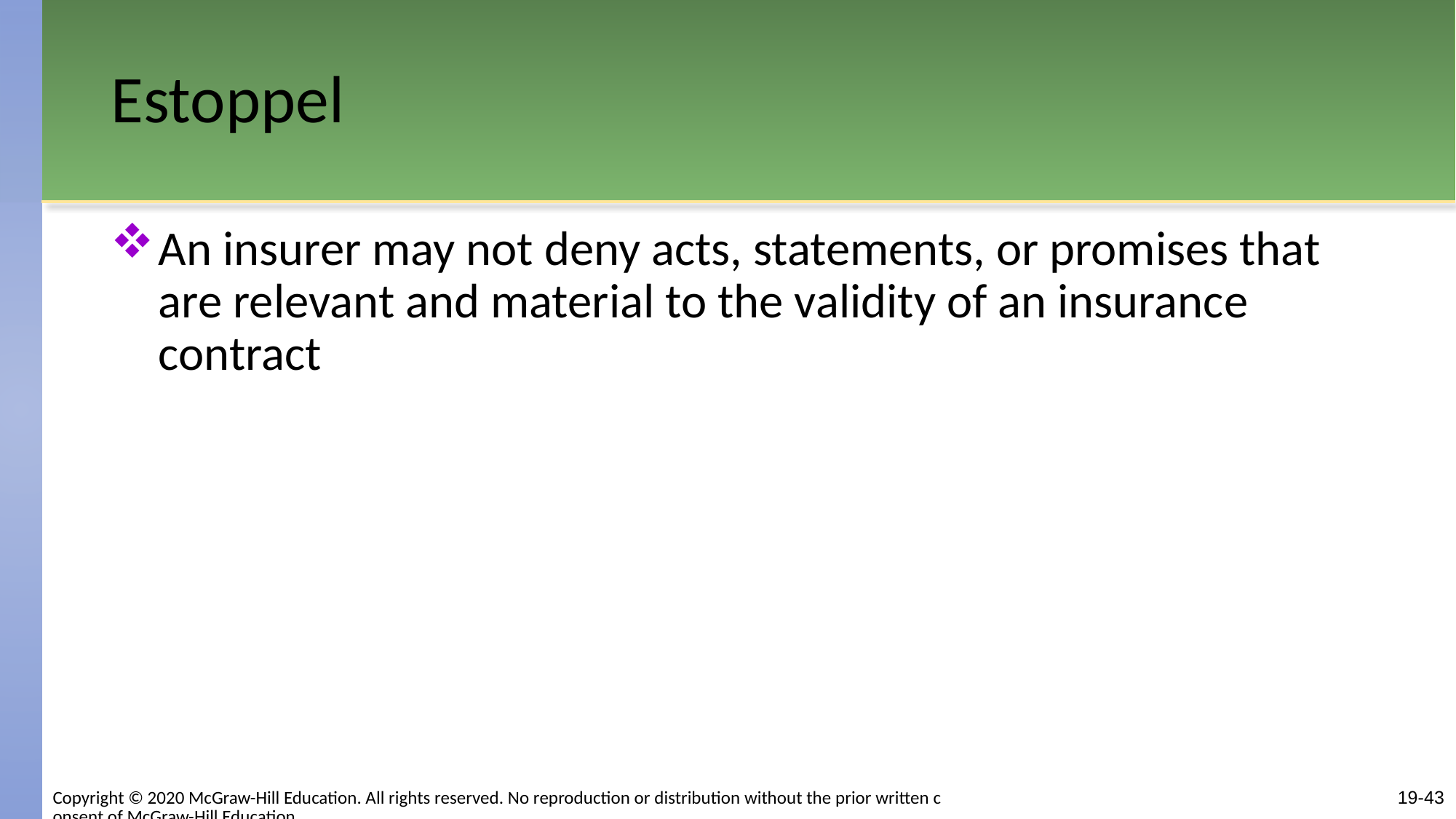

# Estoppel
An insurer may not deny acts, statements, or promises that are relevant and material to the validity of an insurance contract
Copyright © 2020 McGraw-Hill Education. All rights reserved. No reproduction or distribution without the prior written consent of McGraw-Hill Education.
19-43